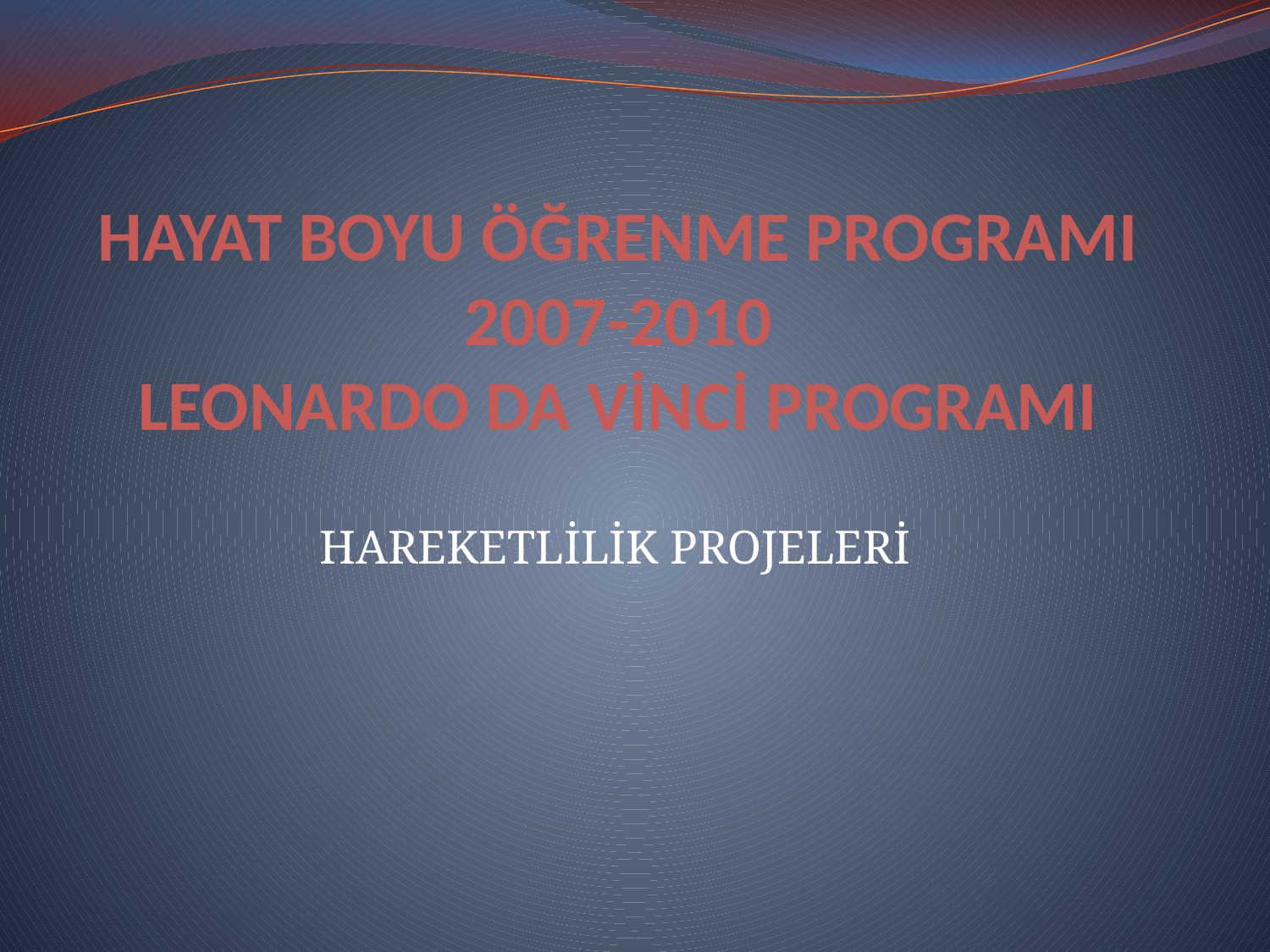

# HAYAT BOYU ÖĞRENME PROGRAMI 2007-2010 LEONARDO DA VİNCİ PROGRAMI

HAREKETLİLİK PROJELERİ